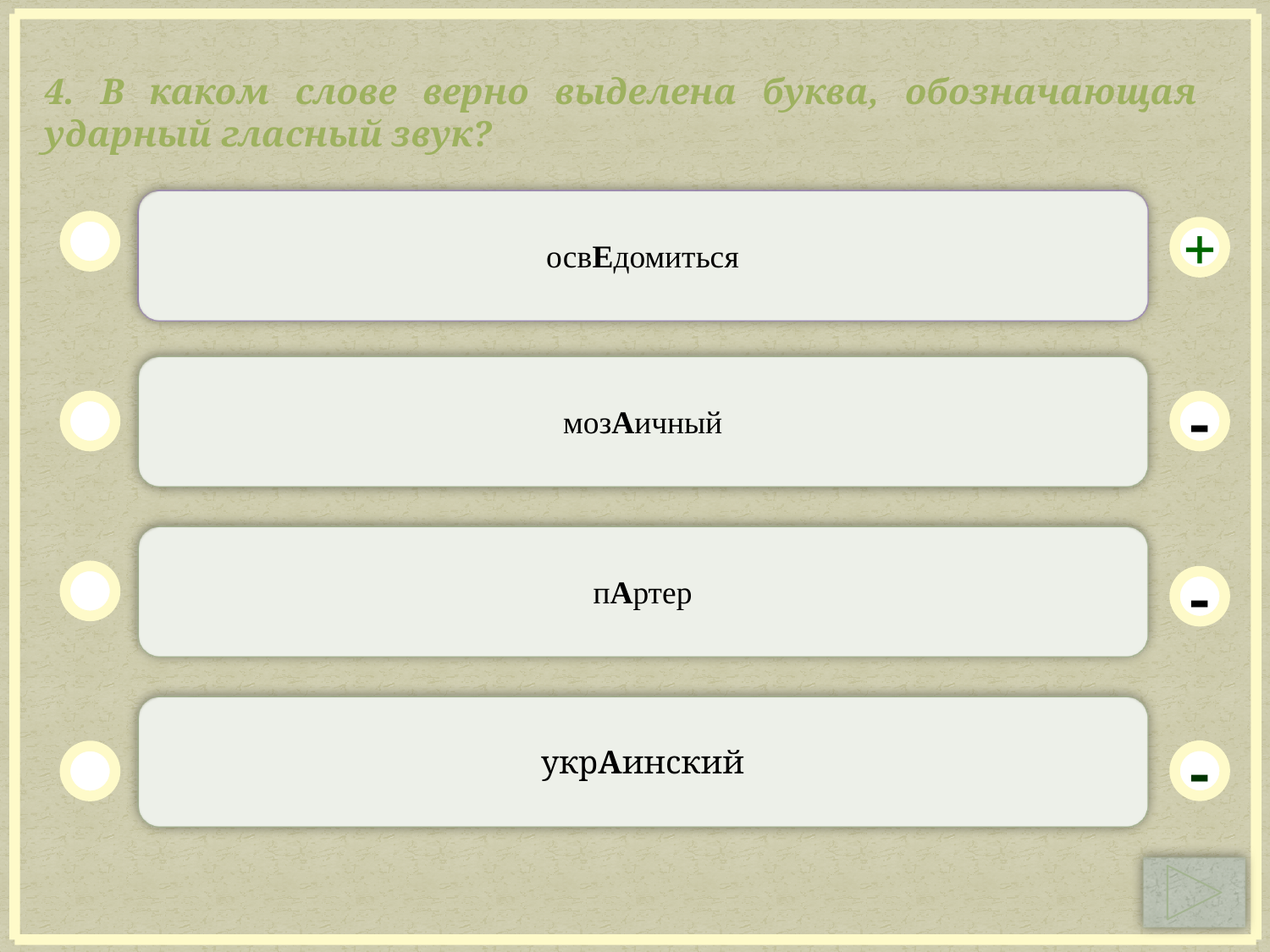

4. В каком слове верно выделена буква, обозначающая ударный гласный звук?

освЕдомиться

+
мозАичный

-
пАртер

-
укрАинский
-